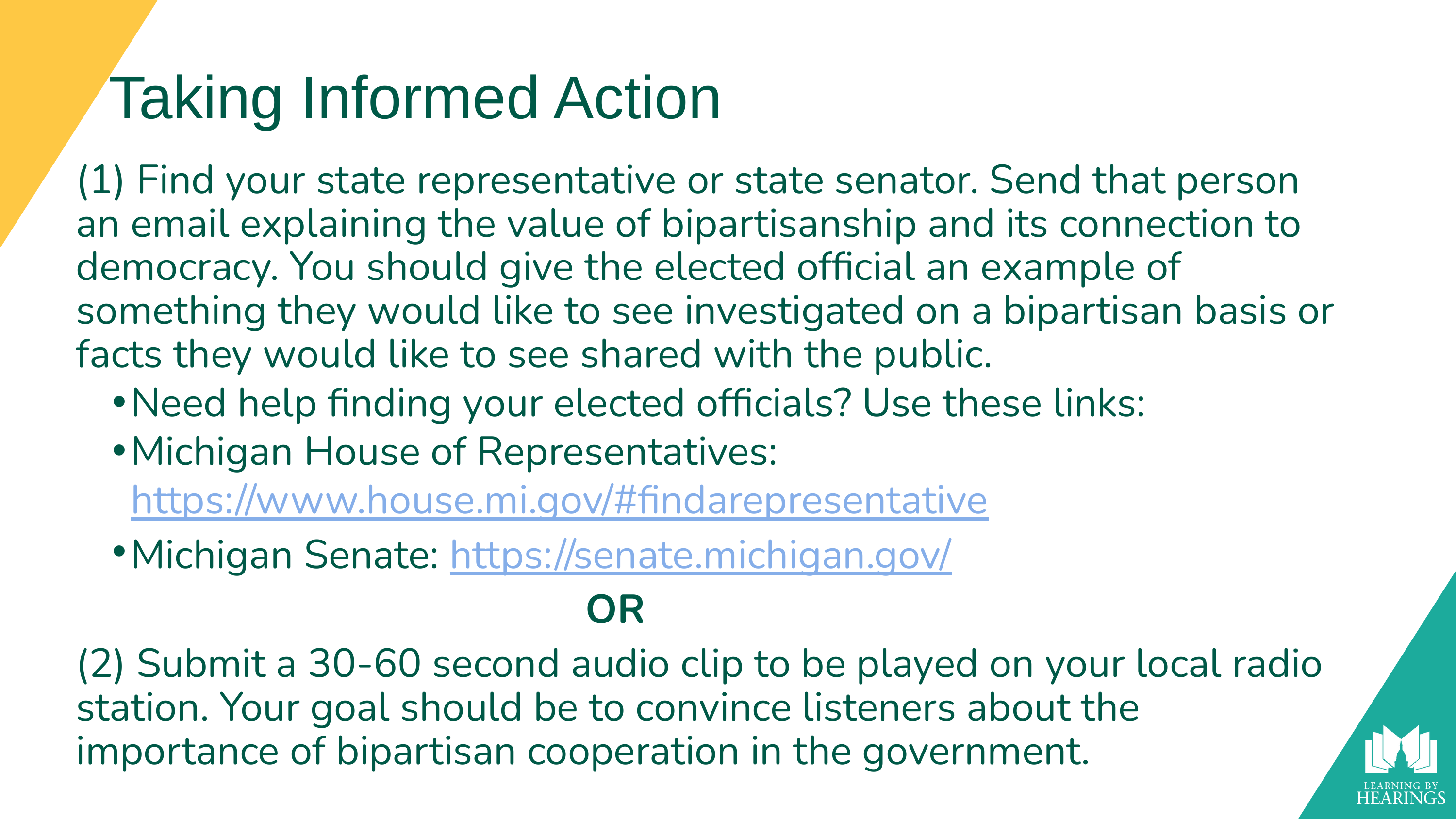

# Taking Informed Action
(1) Find your state representative or state senator. Send that person an email explaining the value of bipartisanship and its connection to democracy. You should give the elected official an example of something they would like to see investigated on a bipartisan basis or facts they would like to see shared with the public.
Need help finding your elected officials? Use these links:
Michigan House of Representatives: https://www.house.mi.gov/#findarepresentative
Michigan Senate: https://senate.michigan.gov/
							OR
(2) Submit a 30-60 second audio clip to be played on your local radio station. Your goal should be to convince listeners about the importance of bipartisan cooperation in the government.